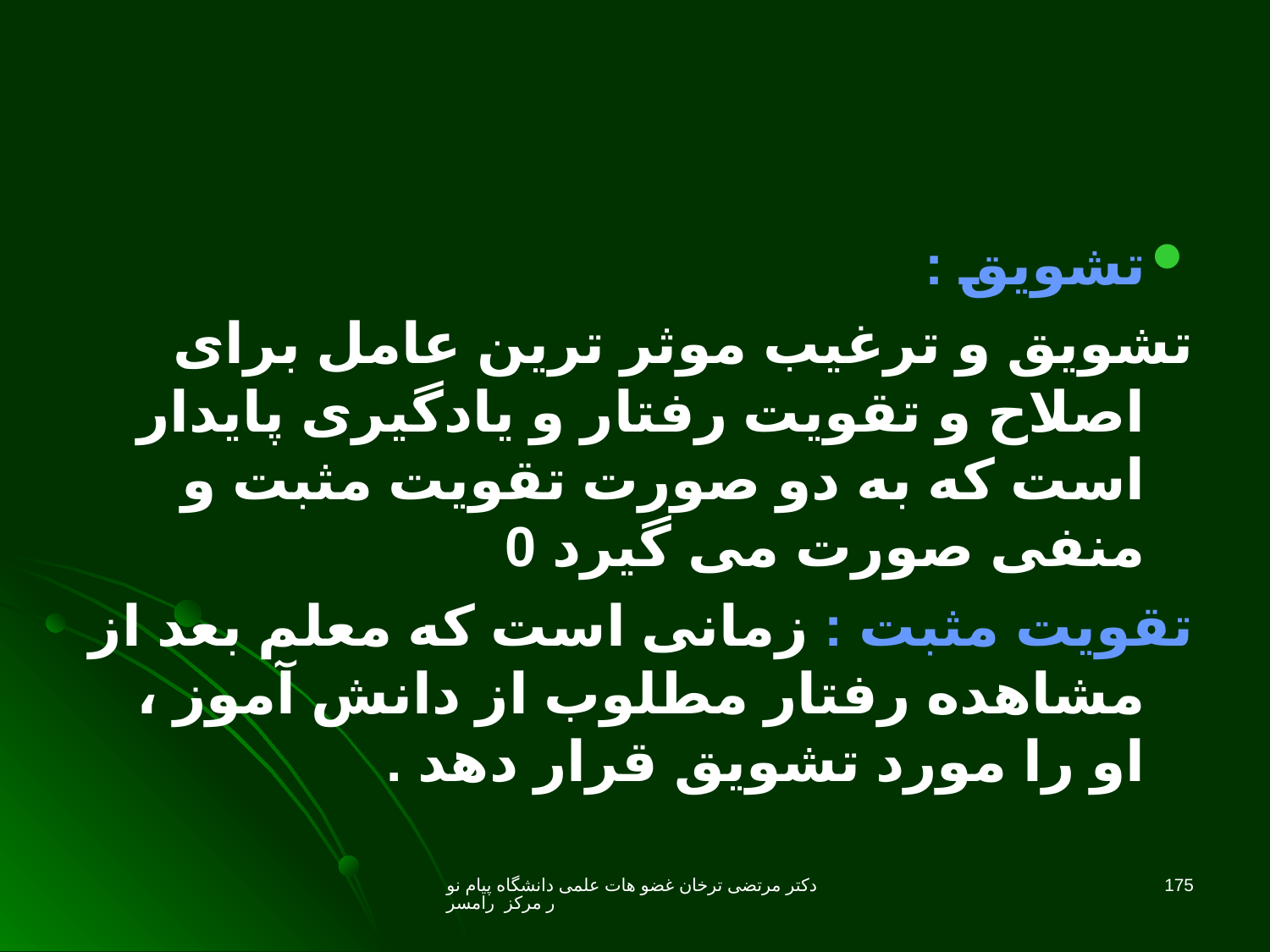

تشویق :
تشویق و ترغیب موثر ترین عامل برای اصلاح و تقویت رفتار و یادگیری پایدار است که به دو صورت تقویت مثبت و منفی صورت می گیرد 0
تقویت مثبت : زمانی است که معلم بعد از مشاهده رفتار مطلوب از دانش آموز ، او را مورد تشویق قرار دهد .
دکتر مرتضی ترخان غضو هات علمی دانشگاه پیام نور مرکز رامسر
175